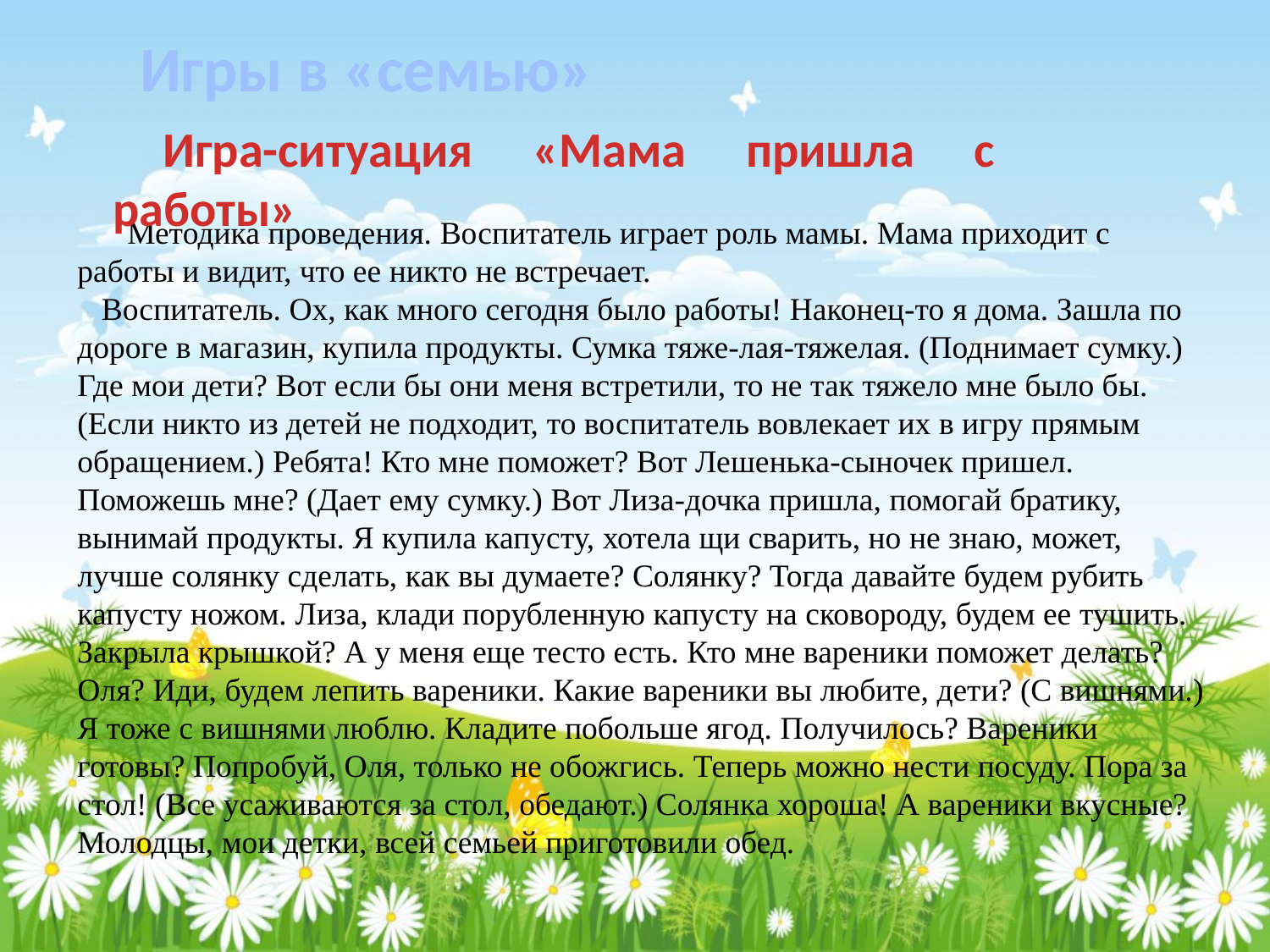

Игры в «семью»
Игра-ситуация «Мама пришла с работы»
Методика проведения. Воспитатель играет роль мамы. Мама приходит с работы и видит, что ее никто не встречает.
   Воспитатель. Ох, как много сегодня было работы! Наконец-то я дома. Зашла по дороге в магазин, купила продукты. Сумка тяже-лая-тяжелая. (Поднимает сумку.) Где мои дети? Вот если бы они меня встретили, то не так тяжело мне было бы. (Если никто из детей не подходит, то воспитатель вовлекает их в игру прямым обращением.) Ребята! Кто мне поможет? Вот Лешенька-сыночек пришел. Поможешь мне? (Дает ему сумку.) Вот Лиза-дочка пришла, помогай братику, вынимай продукты. Я купила капусту, хотела щи сварить, но не знаю, может, лучше солянку сделать, как вы думаете? Солянку? Тогда давайте будем рубить капусту ножом. Лиза, клади порубленную капусту на сковороду, будем ее тушить. Закрыла крышкой? А у меня еще тесто есть. Кто мне вареники поможет делать? Оля? Иди, будем лепить вареники. Какие вареники вы любите, дети? (С вишнями.) Я тоже с вишнями люблю. Кладите побольше ягод. Получилось? Вареники готовы? Попробуй, Оля, только не обожгись. Теперь можно нести посуду. Пора за стол! (Все усаживаются за стол, обедают.) Солянка хороша! А вареники вкусные? Молодцы, мои детки, всей семьей приготовили обед.